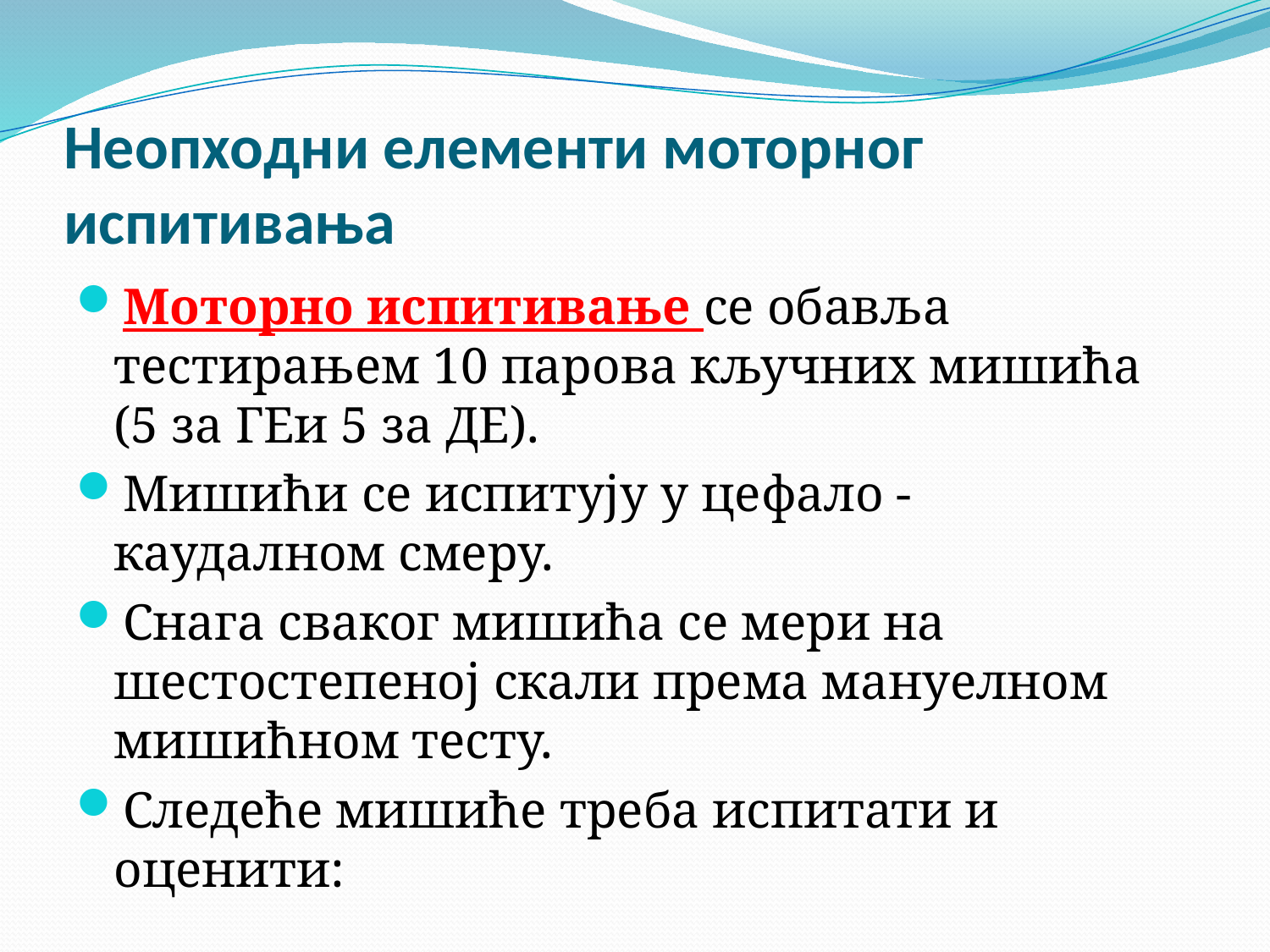

# Неопходни елементи моторног испитивања
Моторно испитивање се обавља тестирањем 10 парова кључних мишића (5 за ГЕи 5 за ДЕ).
Мишићи се испитују у цефало - каудалном смеру.
Снага сваког мишића се мери на шестостепеној скали према мануелном мишићном тесту.
Следеће мишиће треба испитати и оценити: